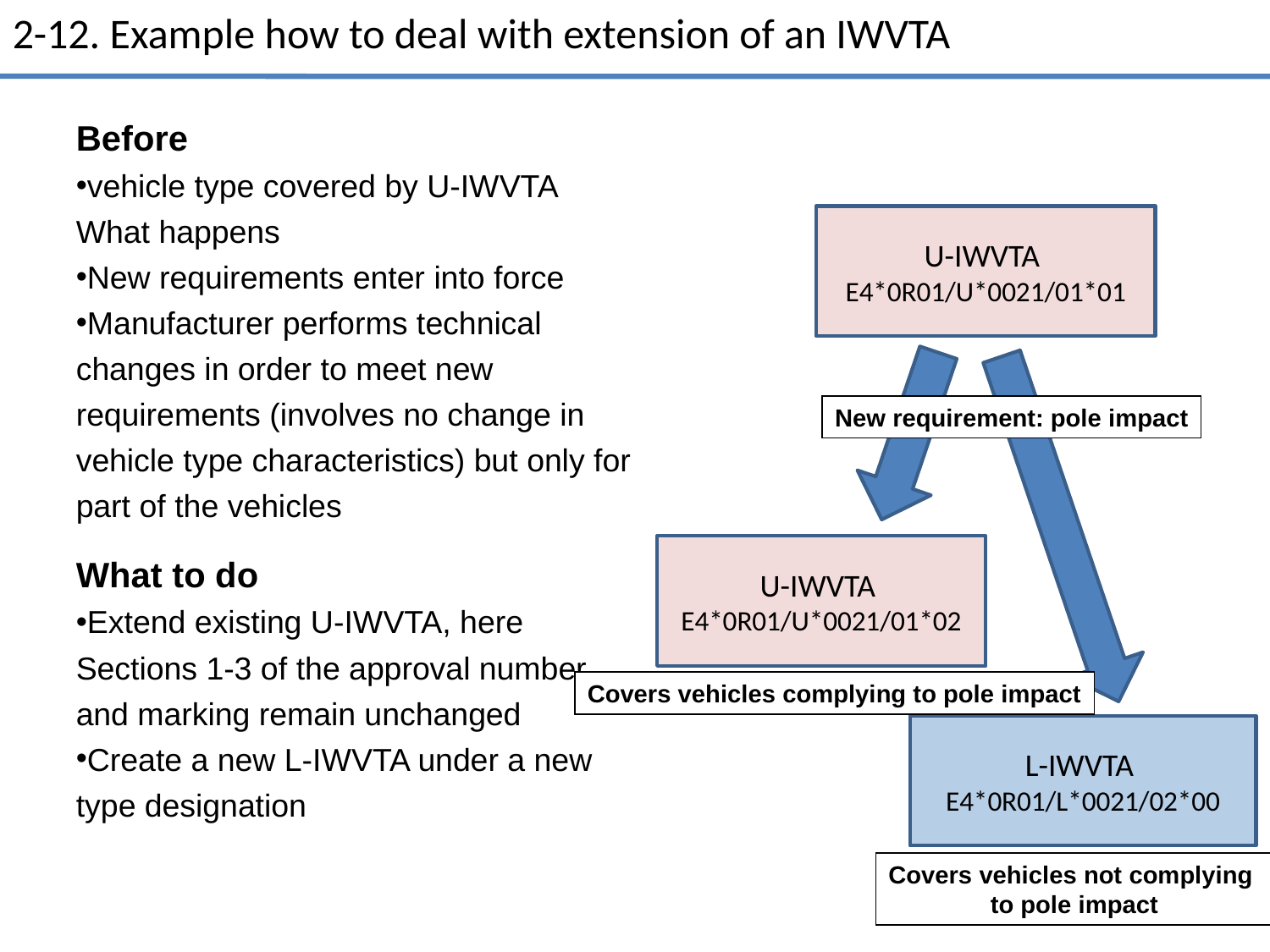

2-12. Example how to deal with extension of an IWVTA

Before
vehicle type covered by U-IWVTA
What happens
New requirements enter into force
Manufacturer performs technical changes in order to meet new requirements (involves no change in vehicle type characteristics) but only for part of the vehicles

What to do
Extend existing U-IWVTA, here Sections 1-3 of the approval number and marking remain unchanged
Create a new L-IWVTA under a new type designation

U-IWVTA
E4*0R01/U*0021/01*01
New requirement: pole impact

U-IWVTA
E4*0R01/U*0021/01*02
Covers vehicles complying to pole impact
L-IWVTA
E4*0R01/L*0021/02*00
Covers vehicles not complying
to pole impact